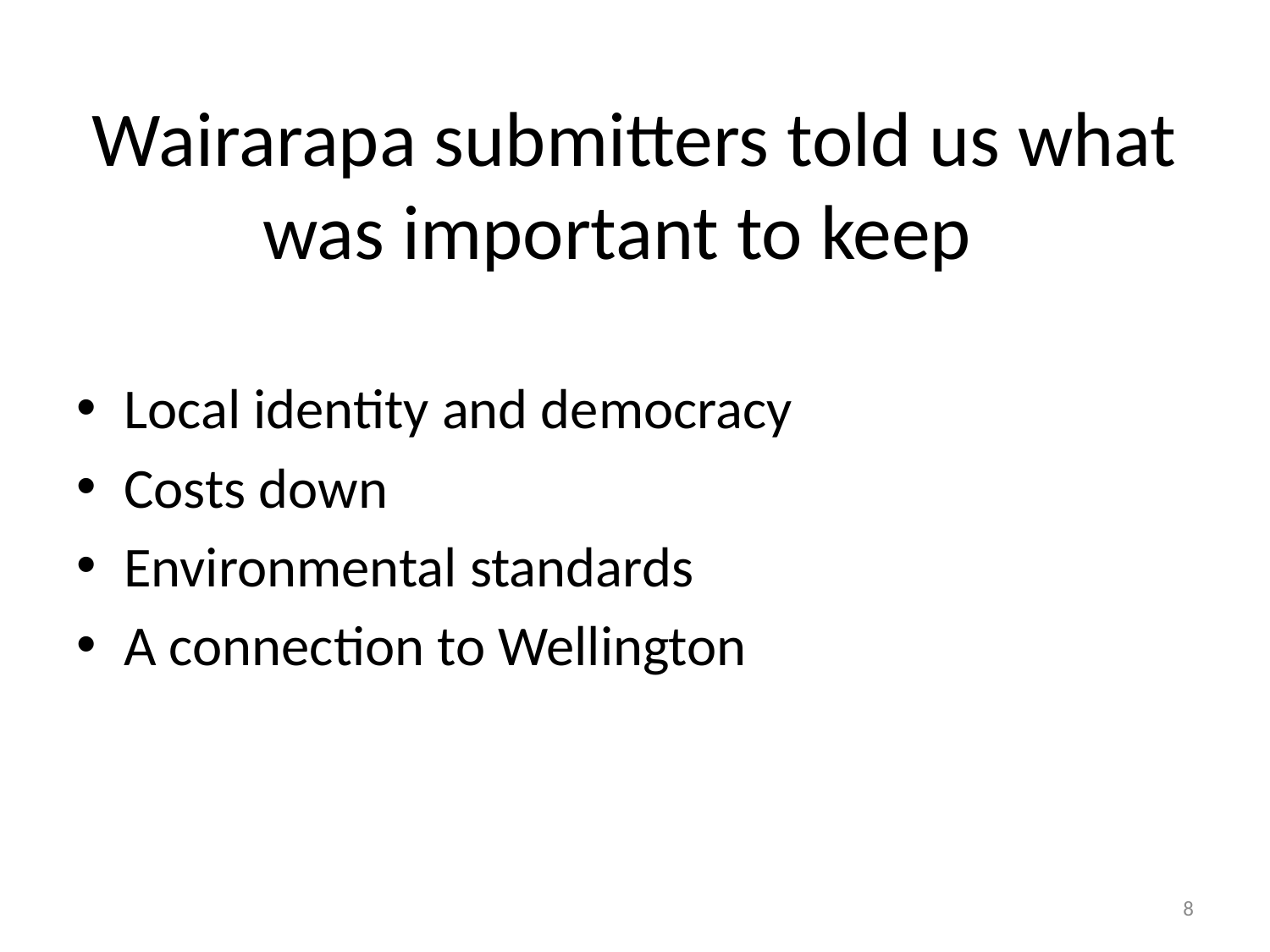

# Wairarapa submitters told us what was important to keep
Local identity and democracy
Costs down
Environmental standards
A connection to Wellington
8